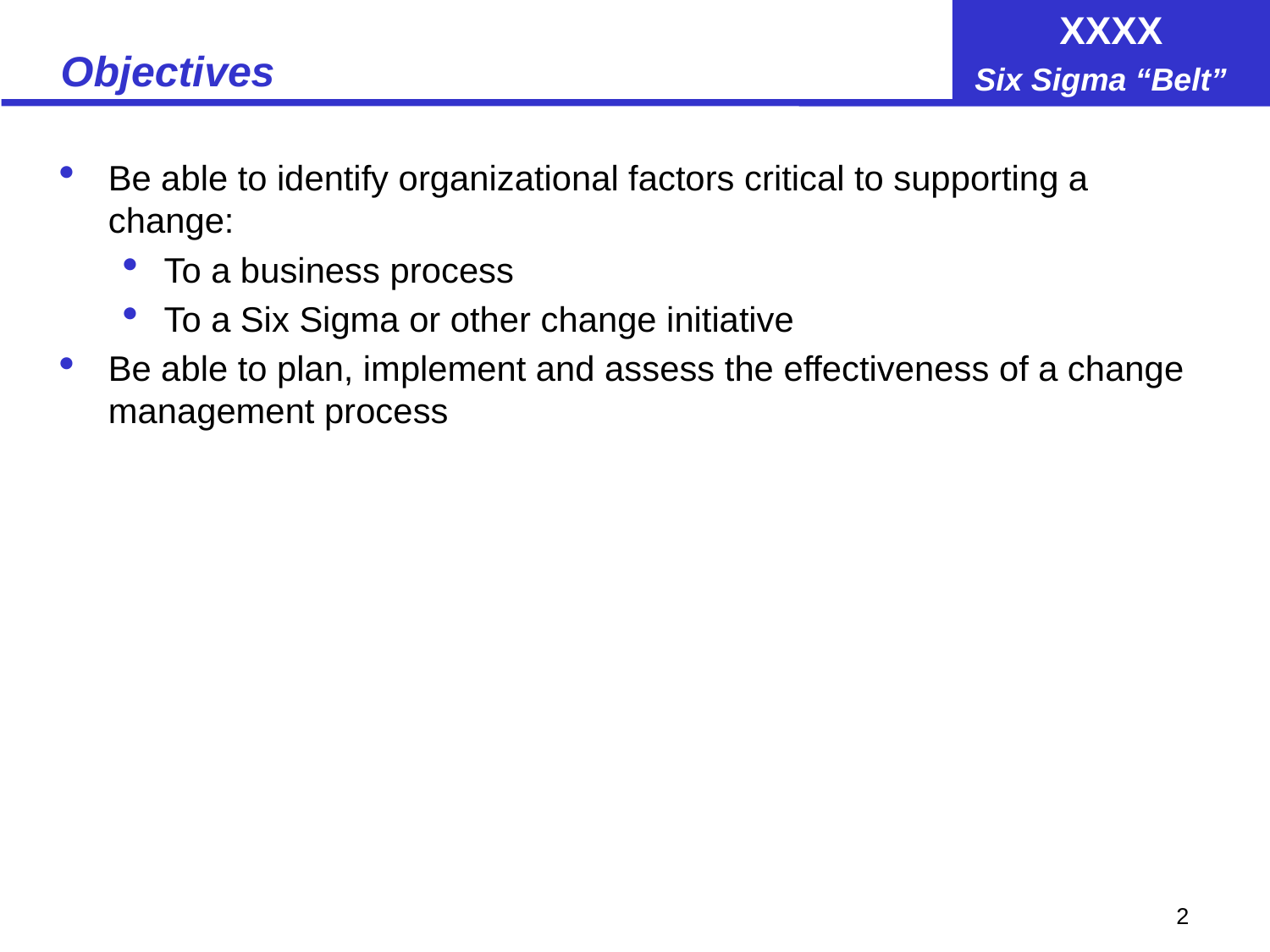

# Objectives
Be able to identify organizational factors critical to supporting a change:
To a business process
To a Six Sigma or other change initiative
Be able to plan, implement and assess the effectiveness of a change management process